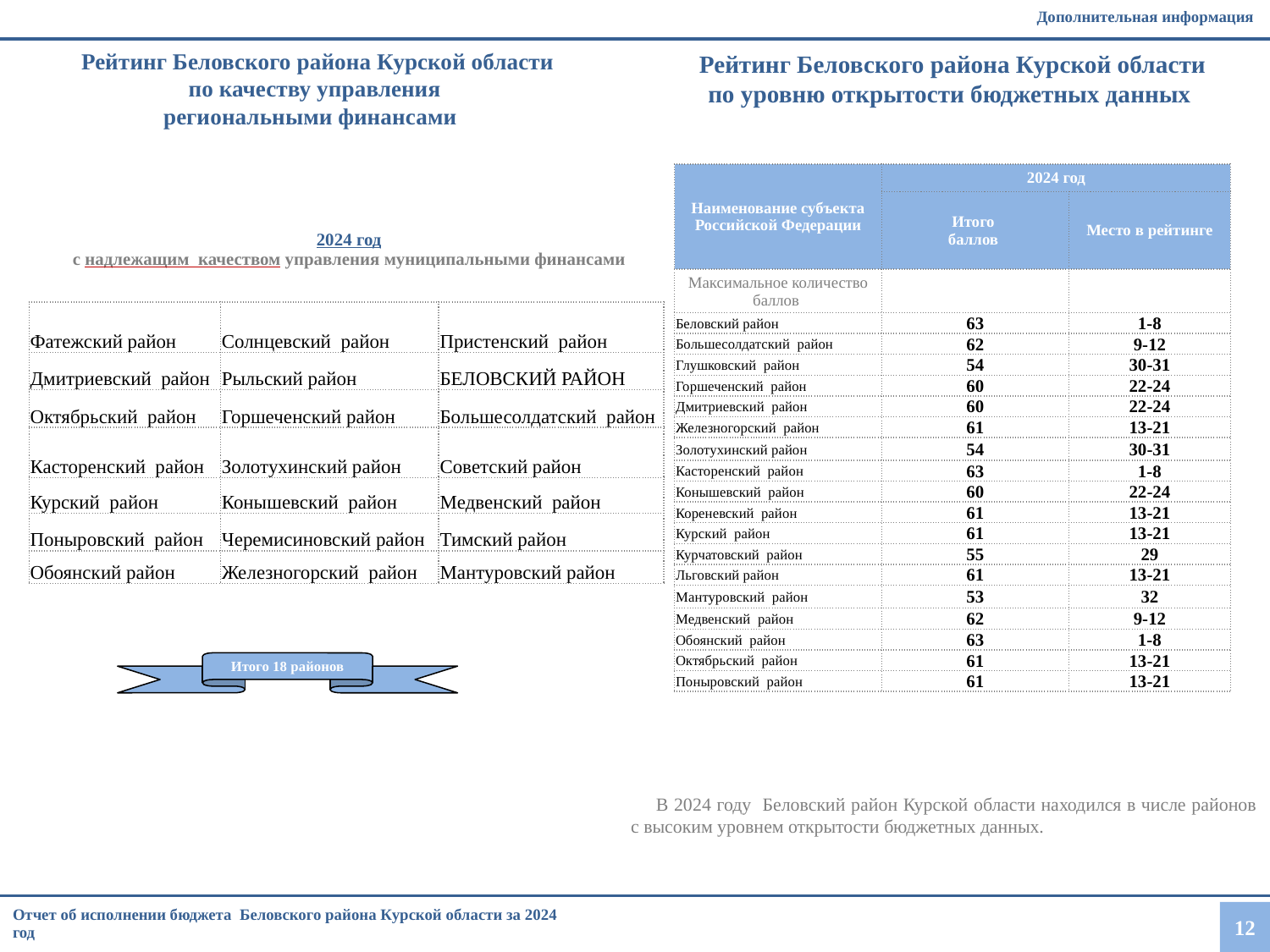

Дополнительная информация
Рейтинг Беловского района Курской области
по уровню открытости бюджетных данных
Рейтинг Беловского района Курской области
по качеству управления
региональными финансами
| Наименование субъекта Российской Федерации | 2024 год |  |
| --- | --- | --- |
|  | Итого баллов | Место в рейтинге |
| Максимальное количество баллов |  |  |
| Беловский район | 63 | 1-8 |
| Большесолдатский район | 62 | 9-12 |
| Глушковский район | 54 | 30-31 |
| Горшеченский район | 60 | 22-24 |
| Дмитриевский район | 60 | 22-24 |
| Железногорский район | 61 | 13-21 |
| Золотухинский район | 54 | 30-31 |
| Касторенский район | 63 | 1-8 |
| Конышевский район | 60 | 22-24 |
| Кореневский район | 61 | 13-21 |
| Курский район | 61 | 13-21 |
| Курчатовский район | 55 | 29 |
| Льговский район | 61 | 13-21 |
| Мантуровский район | 53 | 32 |
| Медвенский район | 62 | 9-12 |
| Обоянский район | 63 | 1-8 |
| Октябрьский район | 61 | 13-21 |
| Поныровский район | 61 | 13-21 |
| 2024 год с надлежащим качеством управления муниципальными финансами |  |  |
| --- | --- | --- |
| Фатежский район | Солнцевский район | Пристенский район |
| Дмитриевский район | Рыльский район | БЕЛОВСКИЙ РАЙОН |
| Октябрьский район | Горшеченский район | Большесолдатский район |
| Касторенский район | Золотухинский район | Советский район |
| Курский район | Конышевский район | Медвенский район |
| Поныровский район | Черемисиновский район | Тимский район |
| Обоянский район | Железногорский район | Мантуровский район |

Итого 18 районов
В 2024 году  Беловский район Курской области находился в числе районов с высоким уровнем открытости бюджетных данных.
Отчет об исполнении бюджета  Беловского района Курской области за 2024 год
12